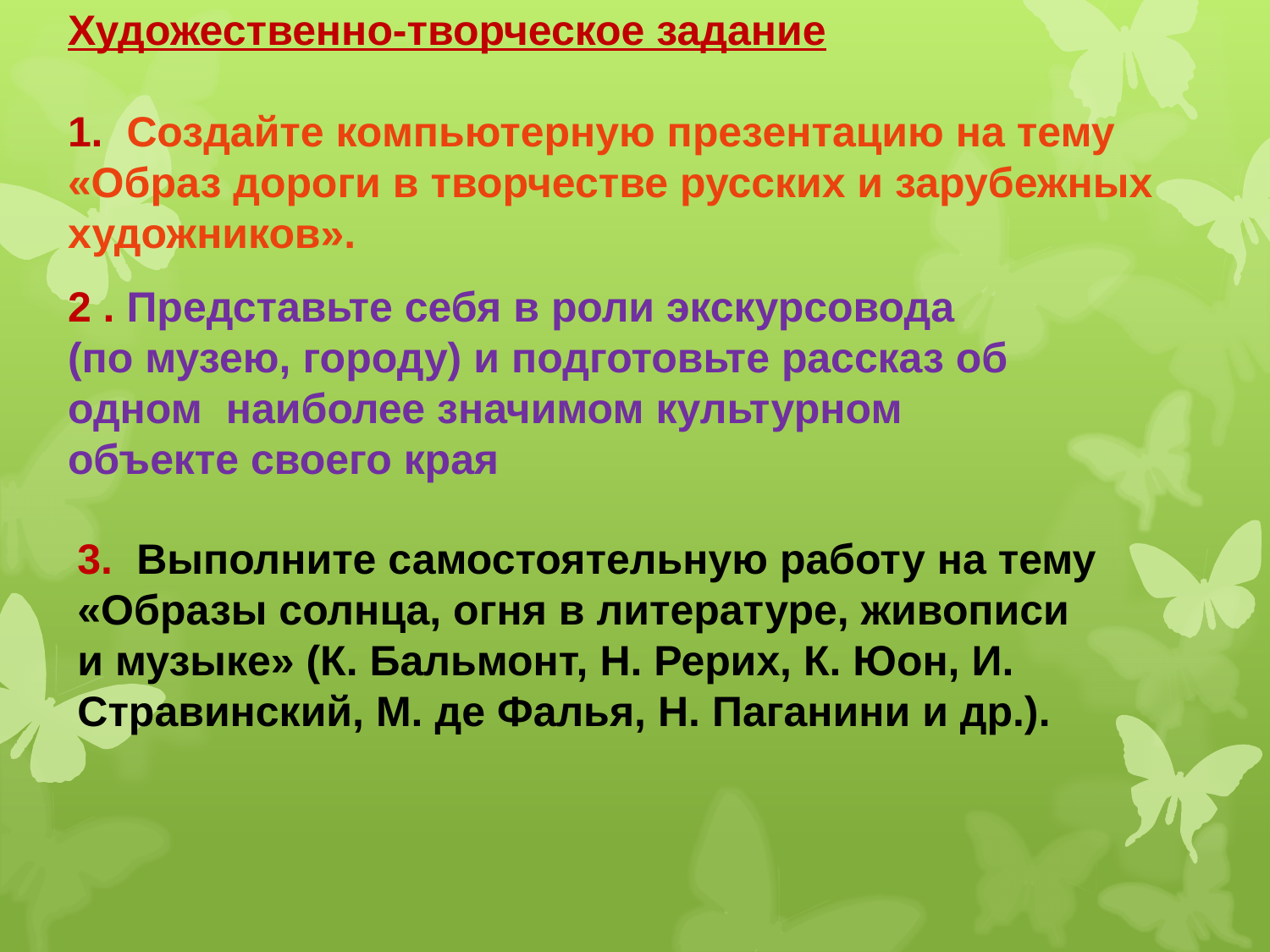

# Художественно-творческое задание 1.  Создайте компьютерную презентацию на тему «Образ дороги в творчестве русских и зарубежных художников».
2 . Представьте себя в роли экскурсовода (по музею, городу) и подготовьте рассказ об одном  наиболее значимом культурном объекте своего края
3.  Выполните самостоятельную работу на тему «Образы солнца, огня в литературе, живописи
и музыке» (К. Бальмонт, Н. Рерих, К. Юон, И. Стравинский, М. де Фалья, Н. Паганини и др.).